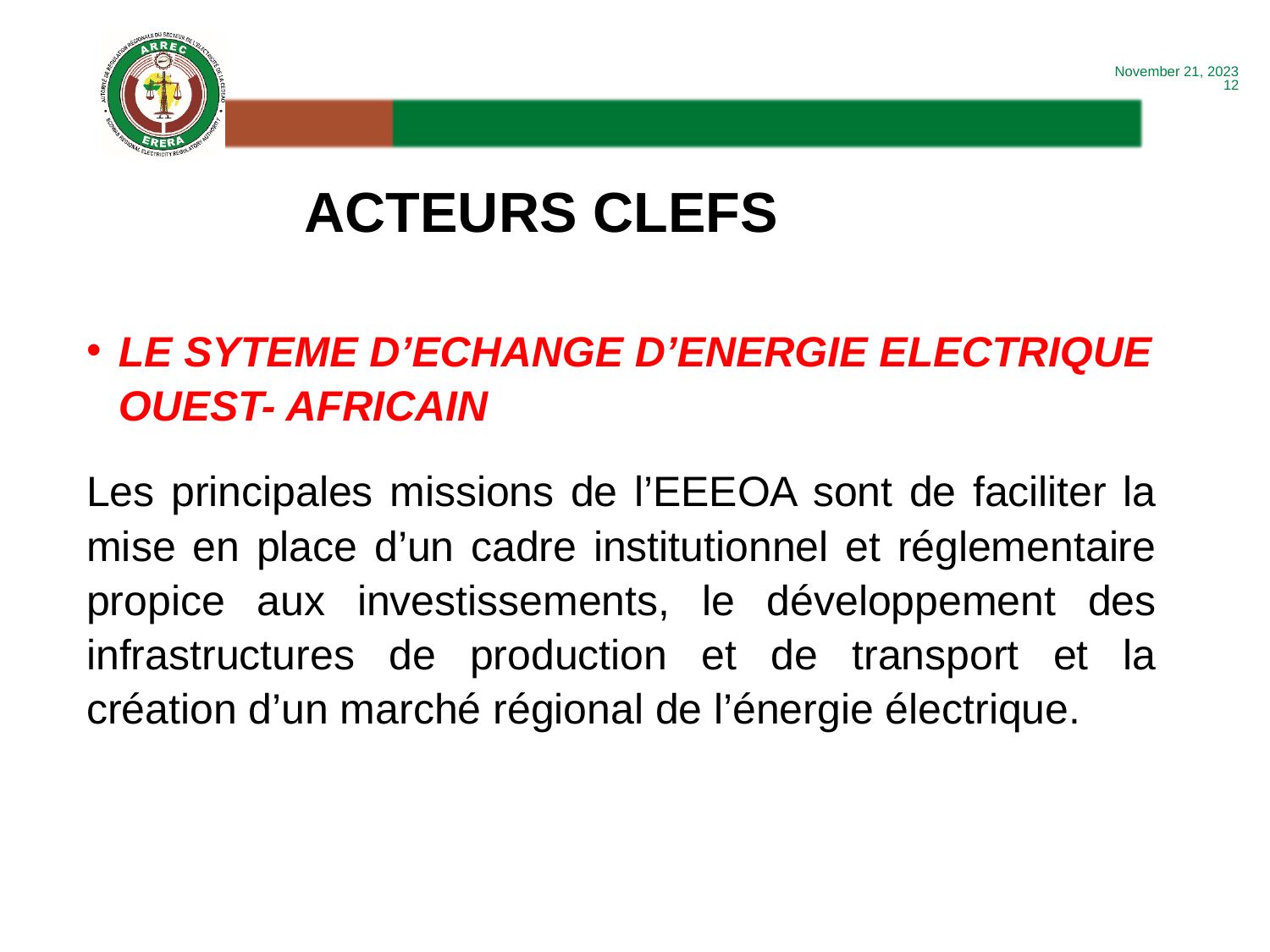

ACTEURS CLEFS

LE SYTEME D’ECHANGE D’ENERGIE ELECTRIQUE OUEST- AFRICAIN
Les principales missions de l’EEEOA sont de faciliter la mise en place d’un cadre institutionnel et réglementaire propice aux investissements, le développement des infrastructures de production et de transport et la création d’un marché régional de l’énergie électrique.